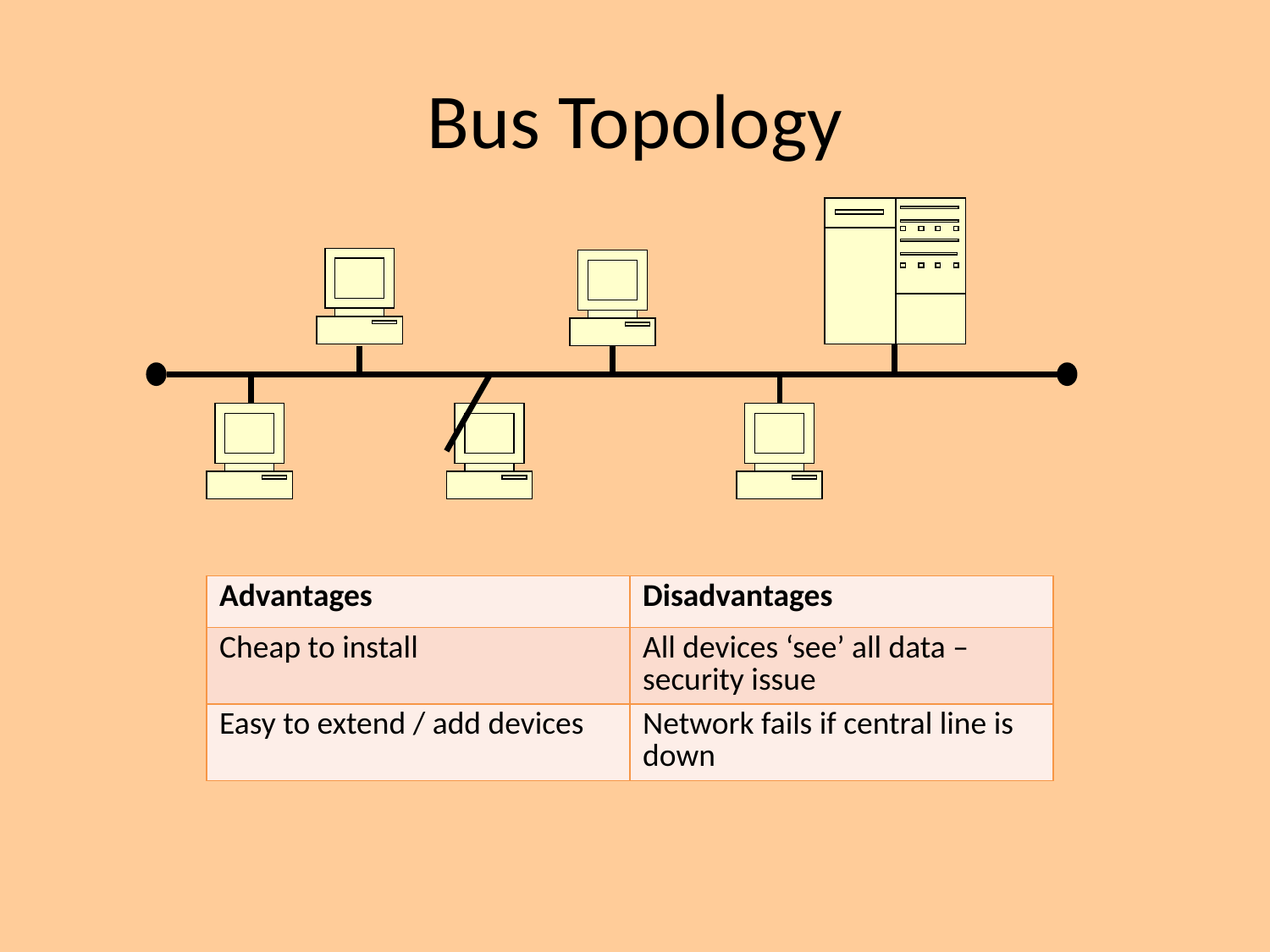

# Bus Topology

| Advantages | Disadvantages |
| --- | --- |
| Cheap to install | All devices ‘see’ all data – security issue |
| Easy to extend / add devices | Network fails if central line is down |